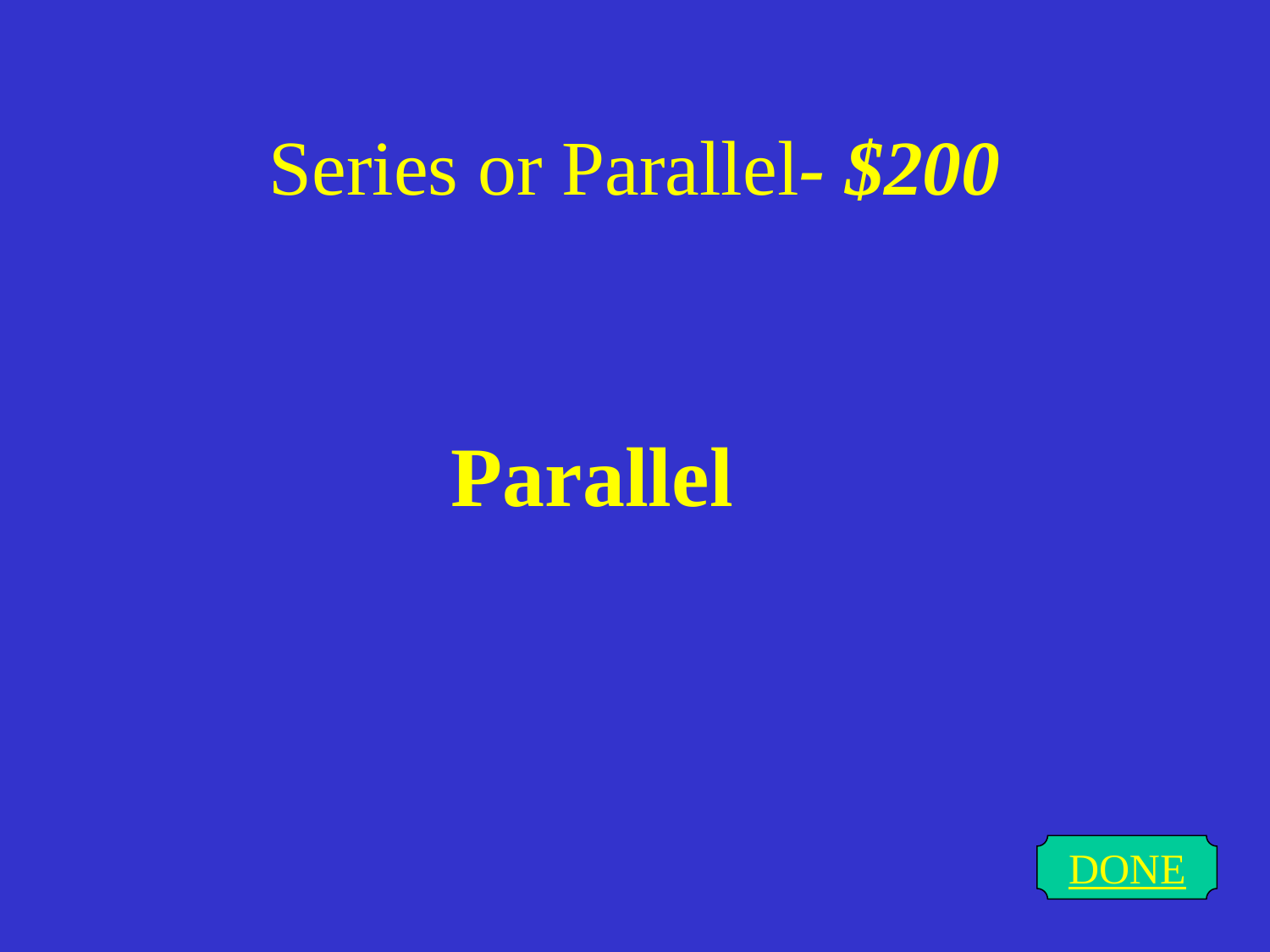

# Series or Parallel- $200
Parallel

DONE